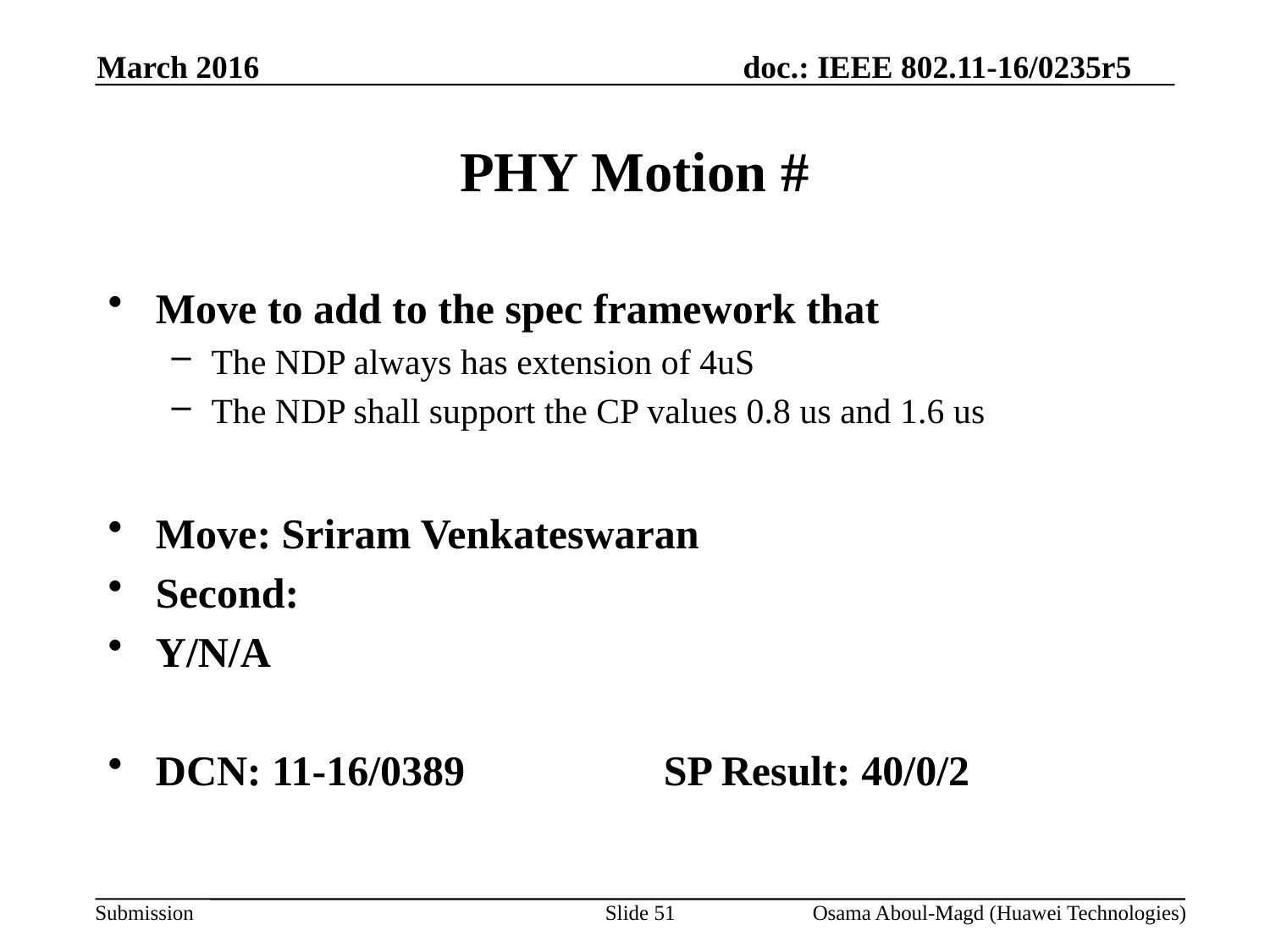

March 2016
# PHY Motion #
Move to add to the spec framework that
The NDP always has extension of 4uS
The NDP shall support the CP values 0.8 us and 1.6 us

Move: Sriram Venkateswaran
Second:
Y/N/A

DCN: 11-16/0389		SP Result: 40/0/2

Slide 51
Osama Aboul-Magd (Huawei Technologies)